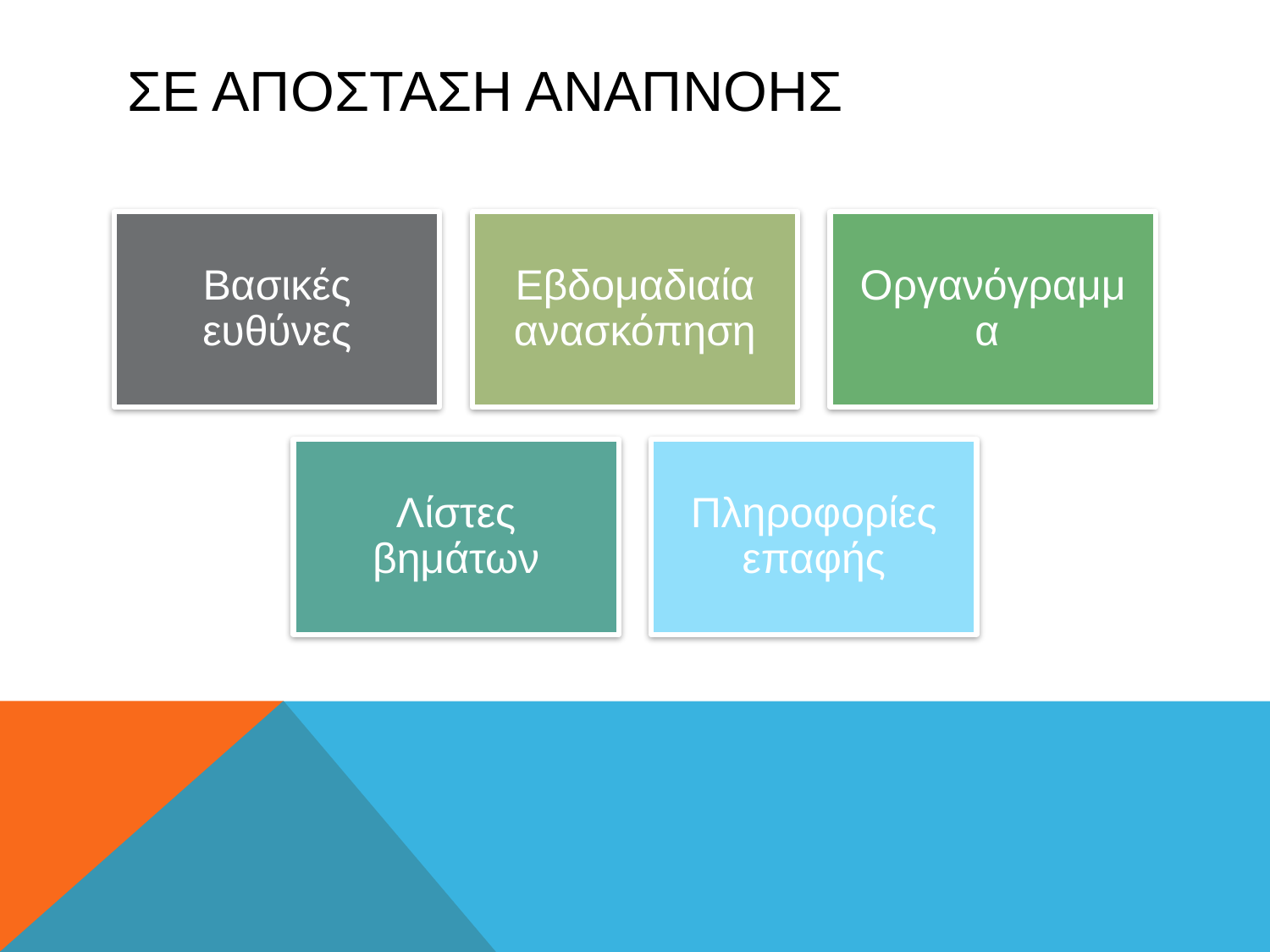

# Σε αποσταση αναπνοησ
Βασικές ευθύνες
Εβδομαδιαία ανασκόπηση
Οργανόγραμμα
Λίστες βημάτων
Πληροφορίες επαφής